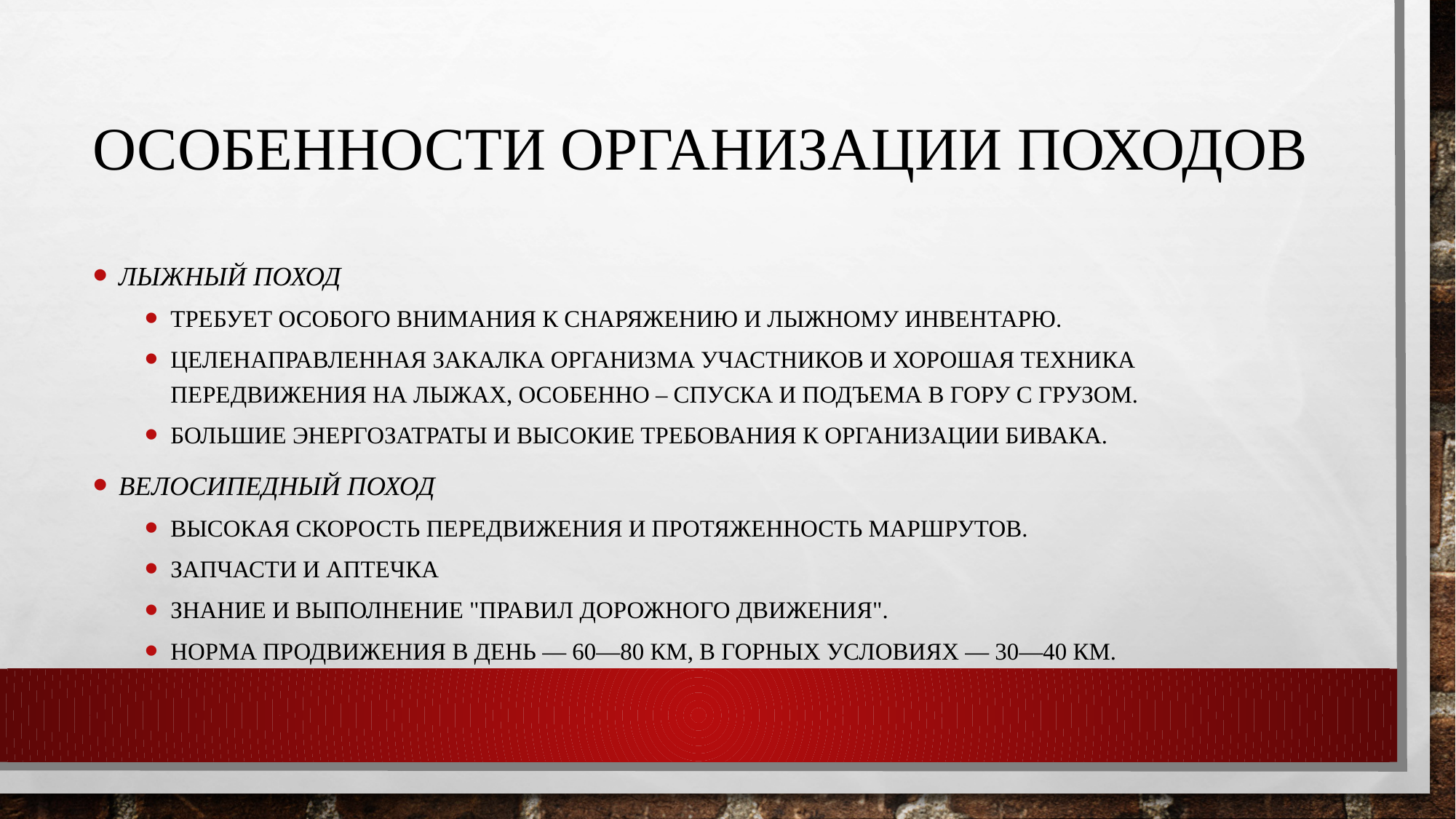

# Особенности организации походов
Лыжный поход
требует особого внимания к снаряжению и лыжному инвентарю.
Целенаправленная закалка организма участников и хорошая техника передвижения на лыжах, особенно – спуска и подъема в гору с грузом.
Большие энергозатраты и высокие требования к организации бивака.
Велосипедный поход
Высокая скорость передвижения и протяженность маршрутов.
Запчасти и аптечка
Знание и выполнение "Правил дорожного движения".
Норма продвижения в день — 60—80 км, в горных условиях — 30—40 км.